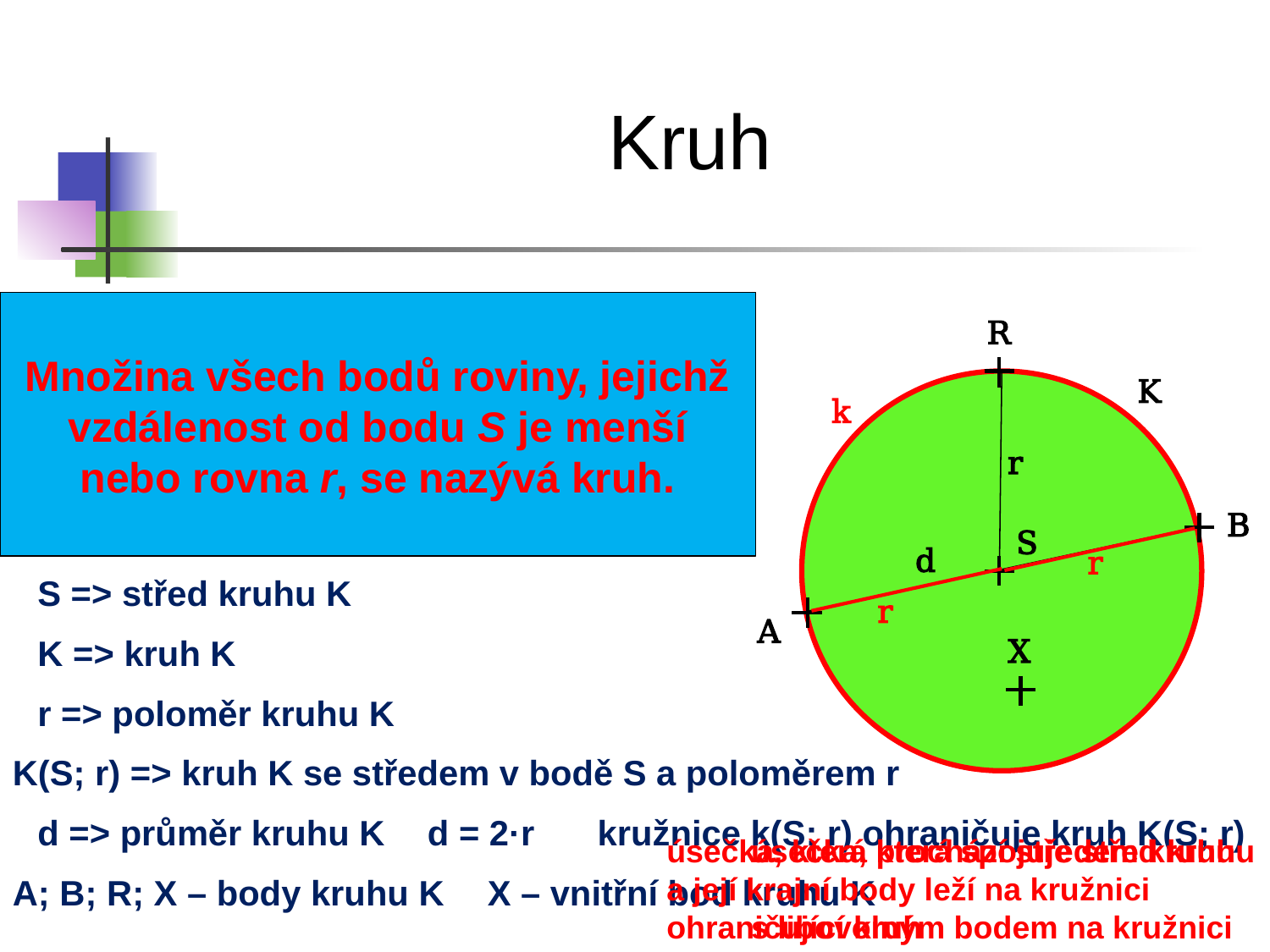

Kruh

R
Množina všech bodů roviny, jejichž vzdálenost od bodu S je menší nebo rovna r, se nazývá kruh.
K

k
r
B
S
d
r
S => střed kruhu K
r
A
X
K => kruh K
r => poloměr kruhu K
K(S; r) => kruh K se středem v bodě S a poloměrem r
d => průměr kruhu K
d = 2·r
kružnice k(S; r) ohraničuje kruh K(S; r)
úsečka, která prochází středem kruhu
a její krajní body leží na kružnici ohraničující kruh
úsečka, která spojuje střed kruhu
s libovolným bodem na kružnici ohraničující kruh
A; B; R; X – body kruhu K
X – vnitřní bod kruhu K